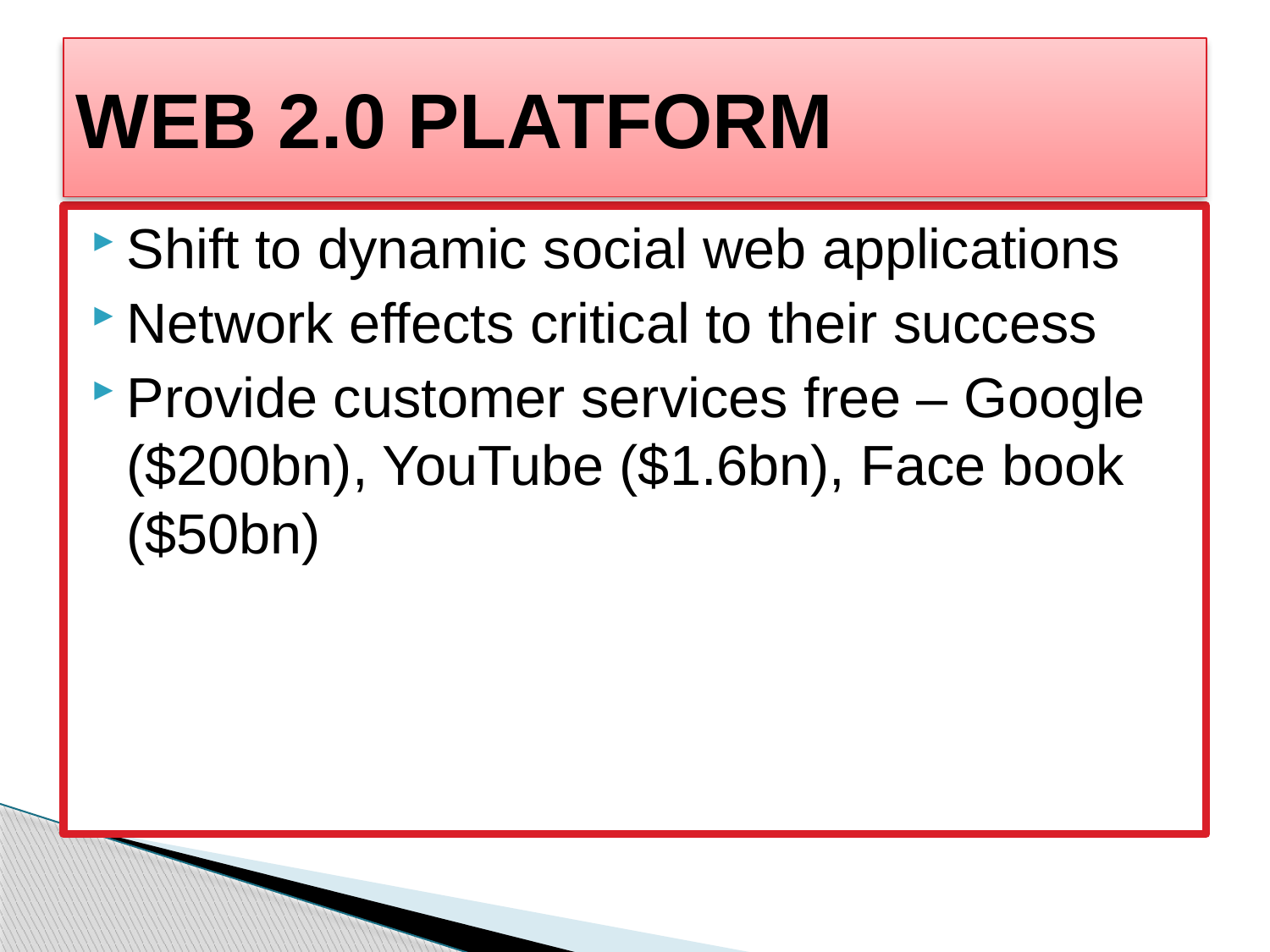

# WEB 2.0 PLATFORM
Shift to dynamic social web applications
Network effects critical to their success
Provide customer services free – Google ($200bn), YouTube ($1.6bn), Face book ($50bn)